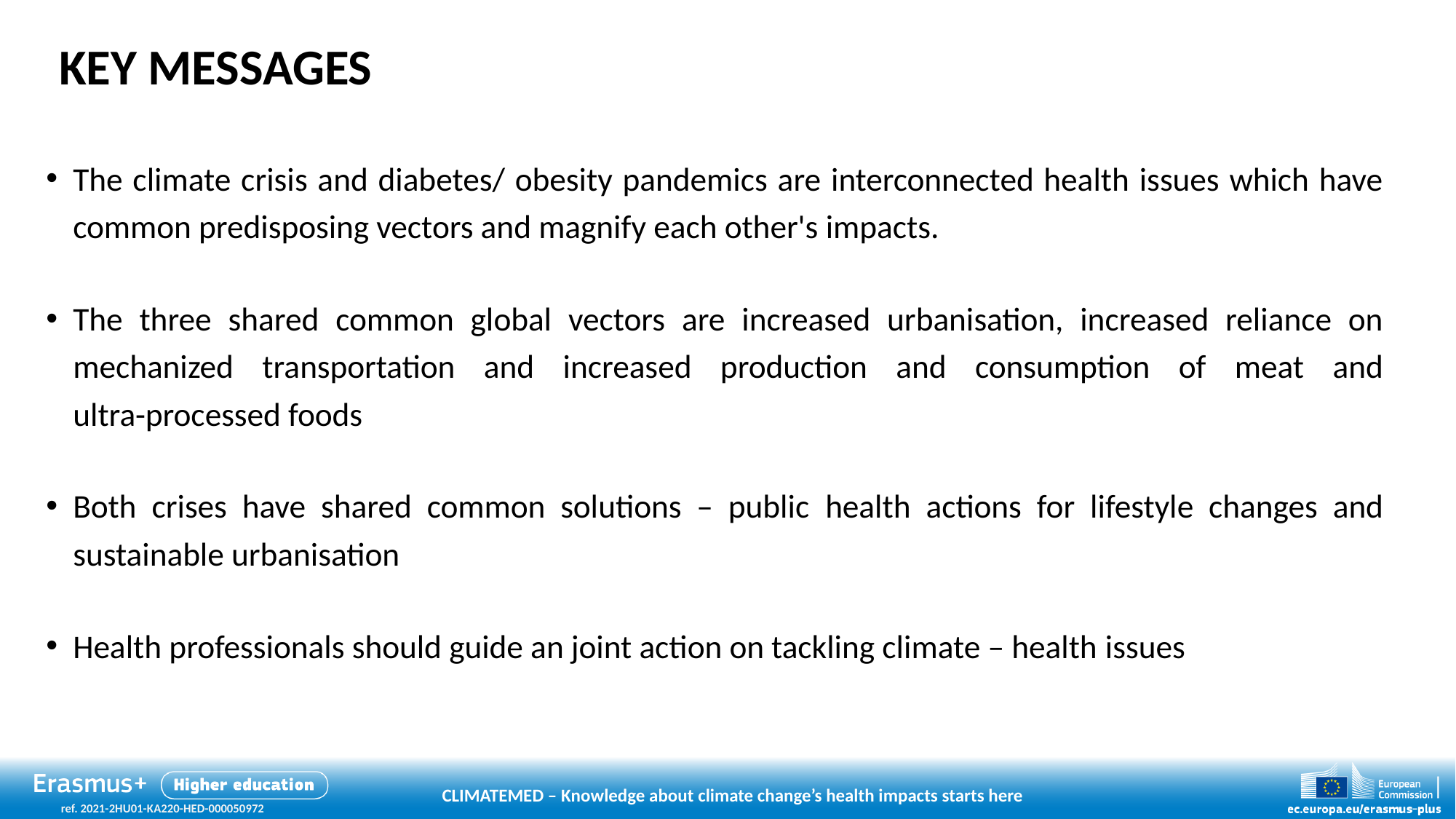

# KEY MESSAGES
The climate crisis and diabetes/ obesity pandemics are interconnected health issues which have common predisposing vectors and magnify each other's impacts.
The three shared common global vectors are increased urbanisation, increased reliance on mechanized transportation and increased production and consumption of meat and
ultra-processed foods
Both crises have shared common solutions – public health actions for lifestyle changes and sustainable urbanisation
Health professionals should guide an joint action on tackling climate – health issues